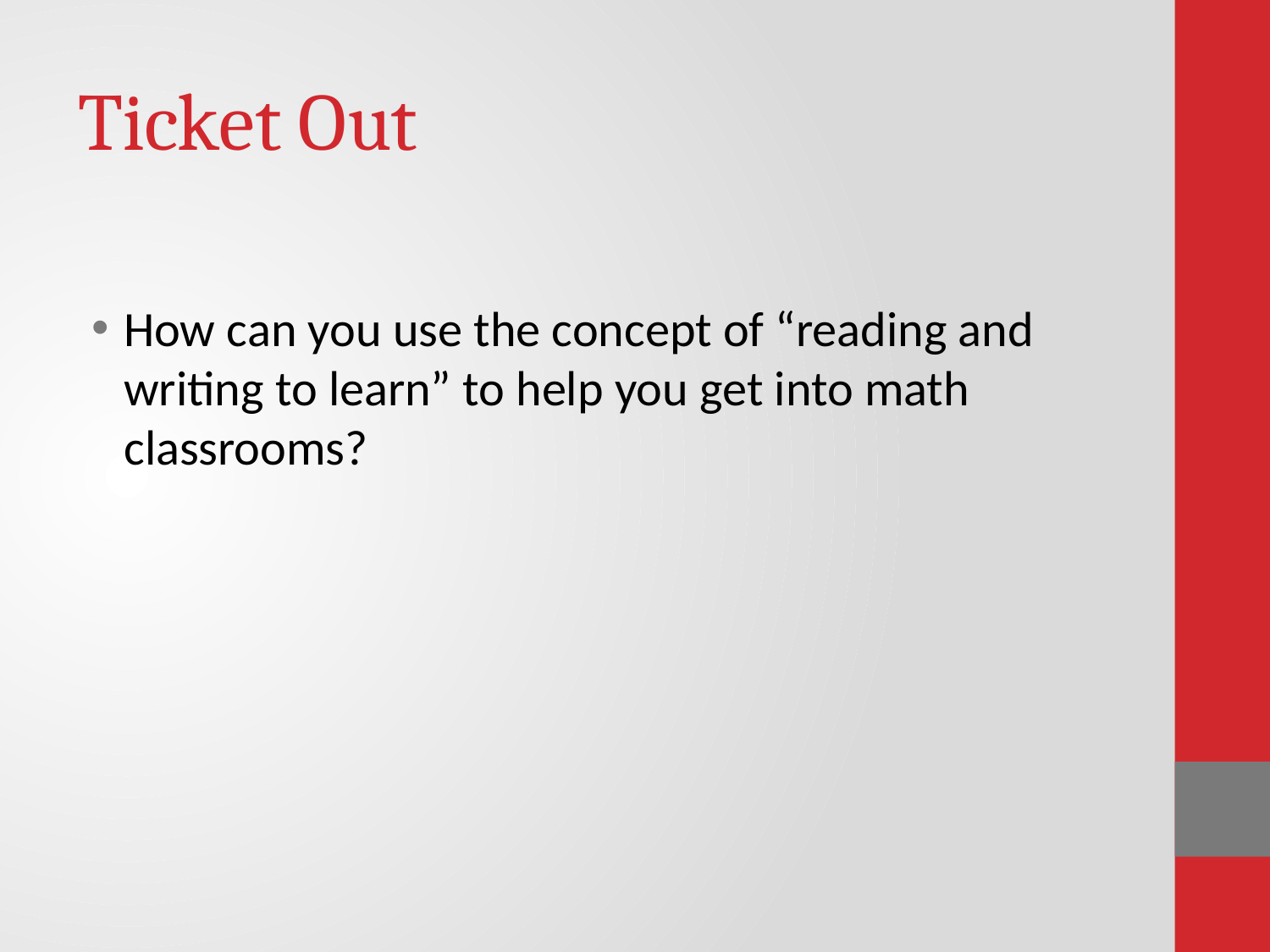

# Ticket Out

How can you use the concept of “reading and writing to learn” to help you get into math classrooms?